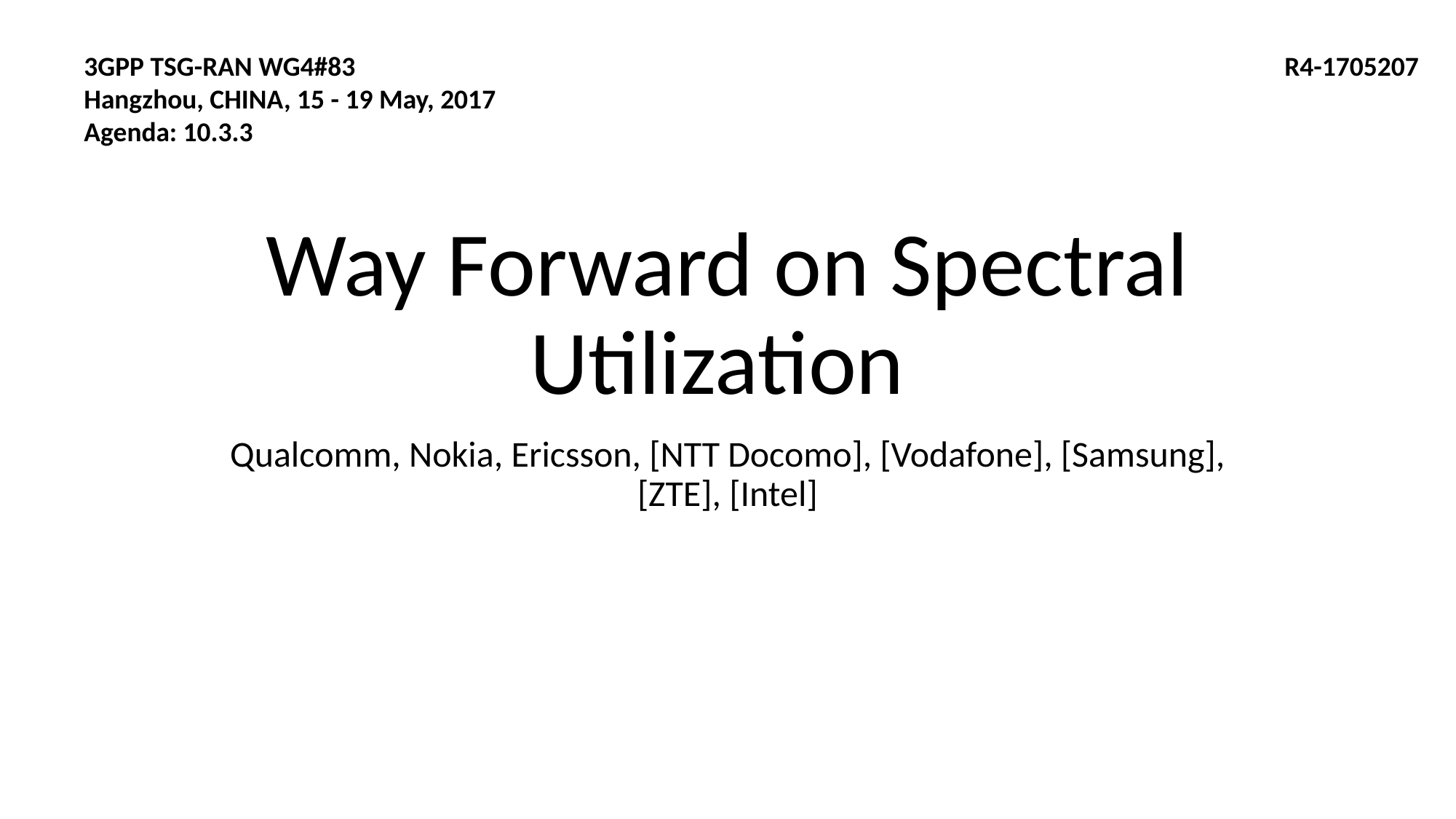

3GPP TSG-RAN WG4#83									R4-1705207
Hangzhou, CHINA, 15 - 19 May, 2017
Agenda: 10.3.3
# Way Forward on Spectral Utilization
Qualcomm, Nokia, Ericsson, [NTT Docomo], [Vodafone], [Samsung], [ZTE], [Intel]